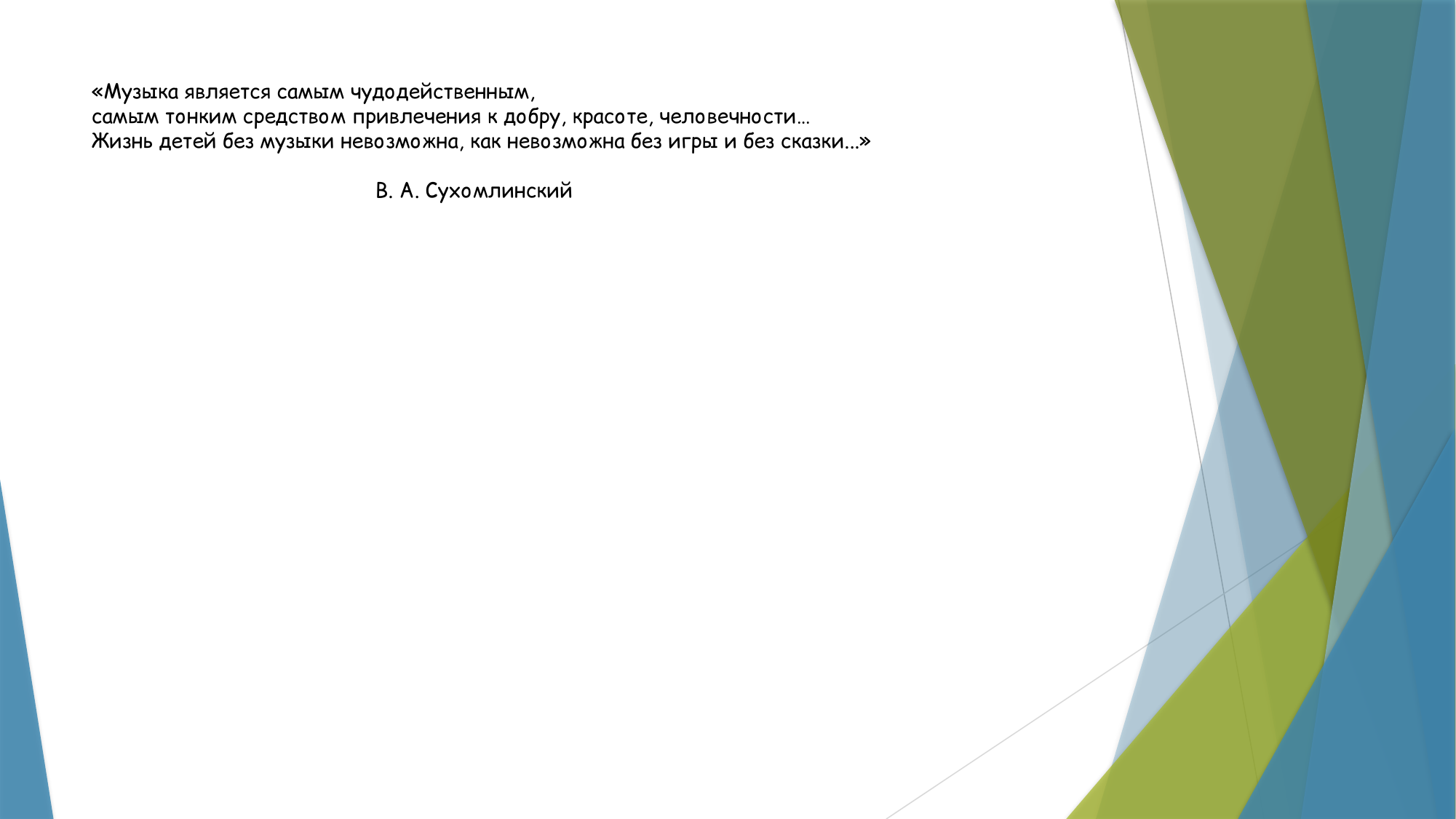

# «Музыка является самым чудодейственным, самым тонким средством привлечения к добру, красоте, человечности… Жизнь детей без музыки невозможна, как невозможна без игры и без сказки...» В. А. Сухомлинский